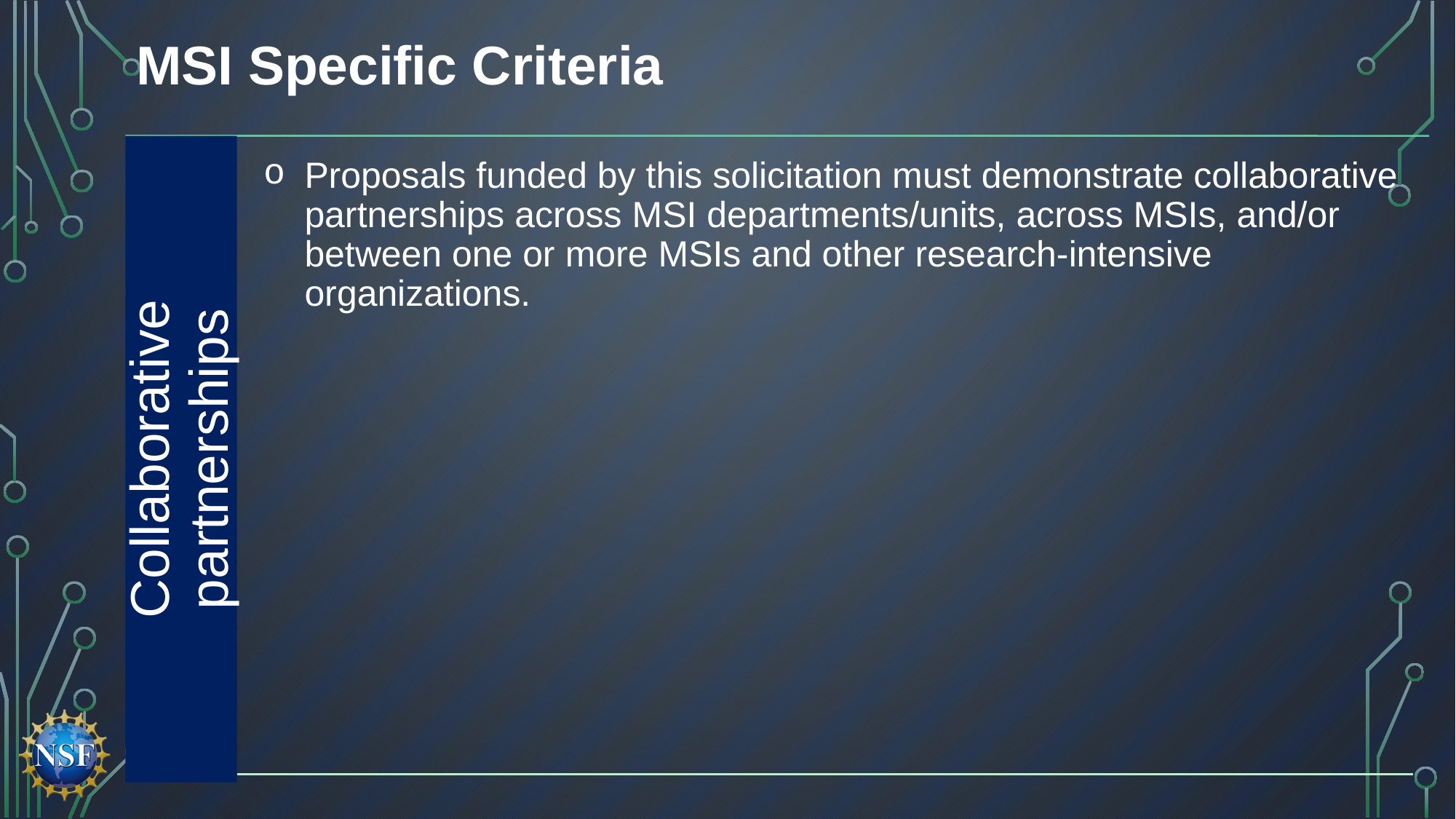

# MSI Specific Criteria

Collaborative partnerships
Proposals funded by this solicitation must demonstrate collaborative partnerships across MSI departments/units, across MSIs, and/or between one or more MSIs and other research-intensive organizations.